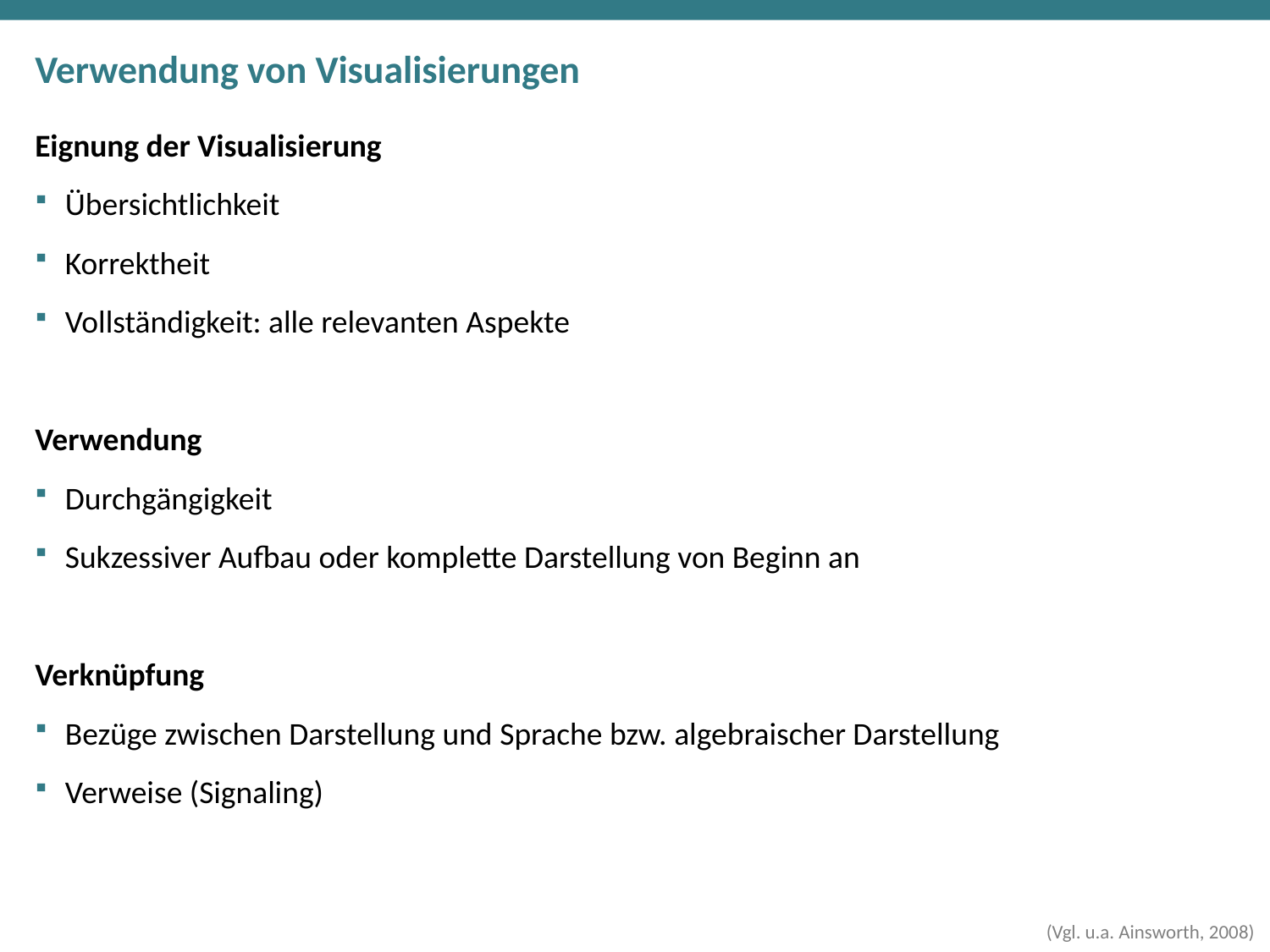

# Verwendung von Visualisierungen
Eignung der Visualisierung
Übersichtlichkeit
Korrektheit
Vollständigkeit: alle relevanten Aspekte

Verwendung
Durchgängigkeit
Sukzessiver Aufbau oder komplette Darstellung von Beginn an

Verknüpfung
Bezüge zwischen Darstellung und Sprache bzw. algebraischer Darstellung
Verweise (Signaling)

(Vgl. u.a. Ainsworth, 2008)